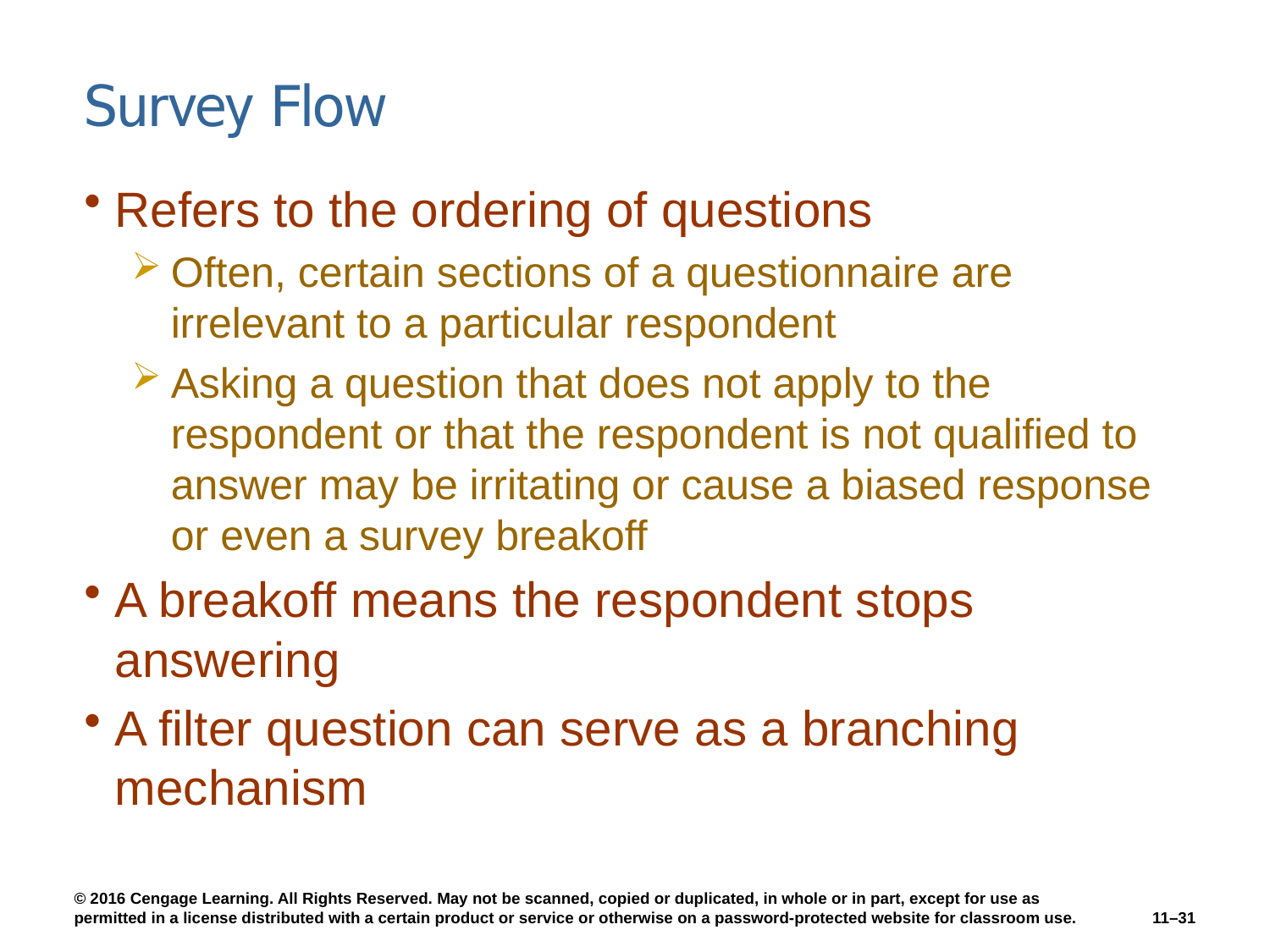

# Survey Flow
Refers to the ordering of questions
Often, certain sections of a questionnaire are irrelevant to a particular respondent
Asking a question that does not apply to the respondent or that the respondent is not qualified to answer may be irritating or cause a biased response or even a survey breakoff
A breakoff means the respondent stops answering
A filter question can serve as a branching  mechanism

11–31
© 2016 Cengage Learning. All Rights Reserved. May not be scanned, copied or duplicated, in whole or in part, except for use as permitted in a license distributed with a certain product or service or otherwise on a password-protected website for classroom use.